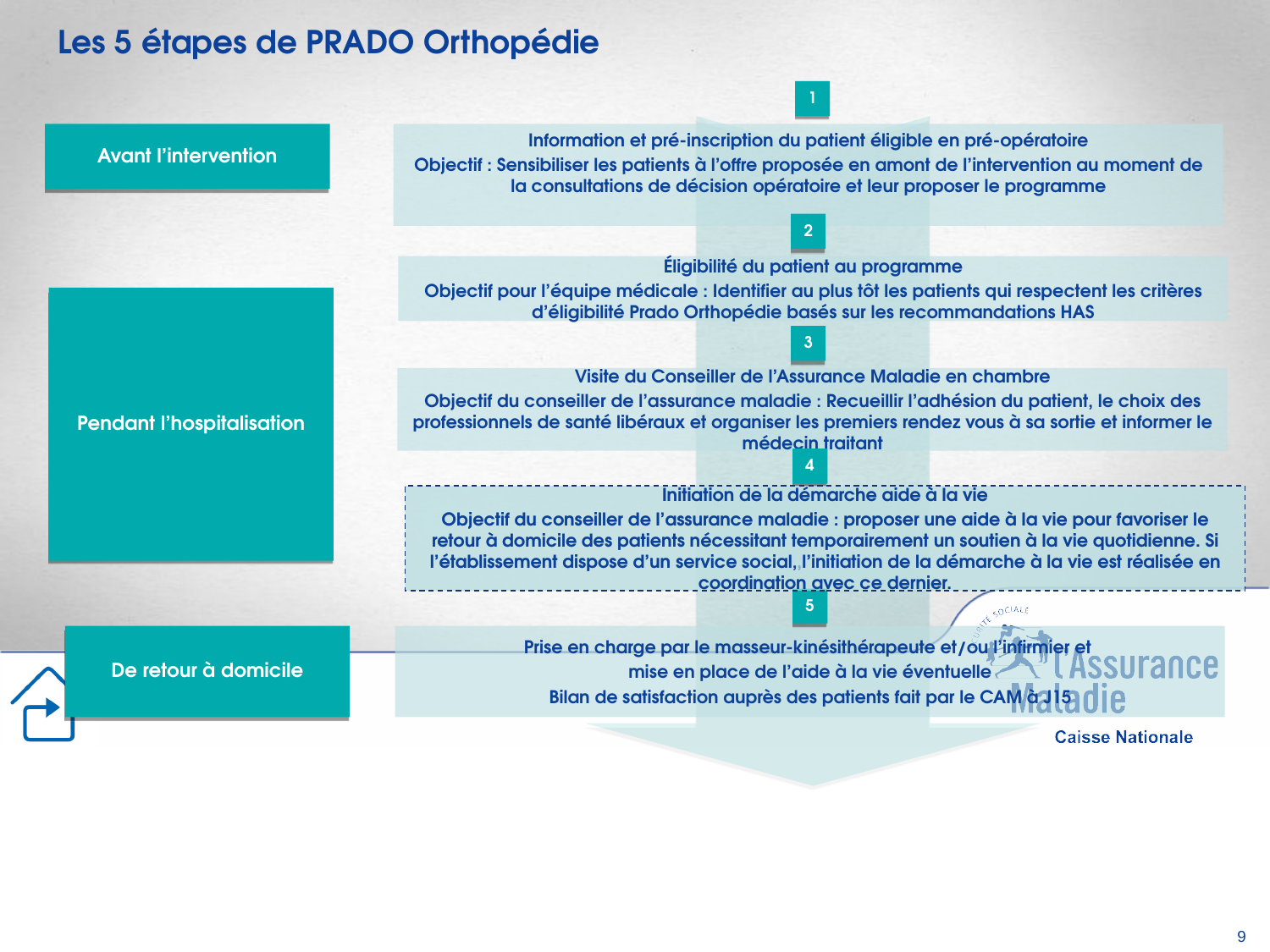

Les 5 étapes de PRADO Orthopédie
1
Avant l’intervention

Information et pré-inscription du patient éligible en pré-opératoire
Objectif : Sensibiliser les patients à l’offre proposée en amont de l’intervention au moment de la consultations de décision opératoire et leur proposer le programme

2

Éligibilité du patient au programme
Objectif pour l’équipe médicale : Identifier au plus tôt les patients qui respectent les critères d’éligibilité Prado Orthopédie basés sur les recommandations HAS
Pendant l’hospitalisation
3
Visite du Conseiller de l’Assurance Maladie en chambre
Objectif du conseiller de l’assurance maladie : Recueillir l’adhésion du patient, le choix des professionnels de santé libéraux et organiser les premiers rendez vous à sa sortie et informer le médecin traitant
4
Initiation de la démarche aide à la vie
Objectif du conseiller de l’assurance maladie : proposer une aide à la vie pour favoriser le retour à domicile des patients nécessitant temporairement un soutien à la vie quotidienne. Si l’établissement dispose d’un service social ,l’initiation de la démarche à la vie est réalisée en coordination avec ce dernier.
Initiation de la démarche aide à la vie
Objectif du conseiller de l’assurance maladie : proposer une aide à la vie pour favoriser le retour à domicile des patients nécessitant temporairement un soutien à la vie quotidienne. Si l’établissement dispose d’un service social, l’initiation de la démarche à la vie est réalisée en coordination avec ce dernier.
5
De retour à domicile
Prise en charge par le masseur-kinésithérapeute et/ou l’infirmier et
mise en place de l’aide à la vie éventuelle
Bilan de satisfaction auprès des patients fait par le CAM à J15
9